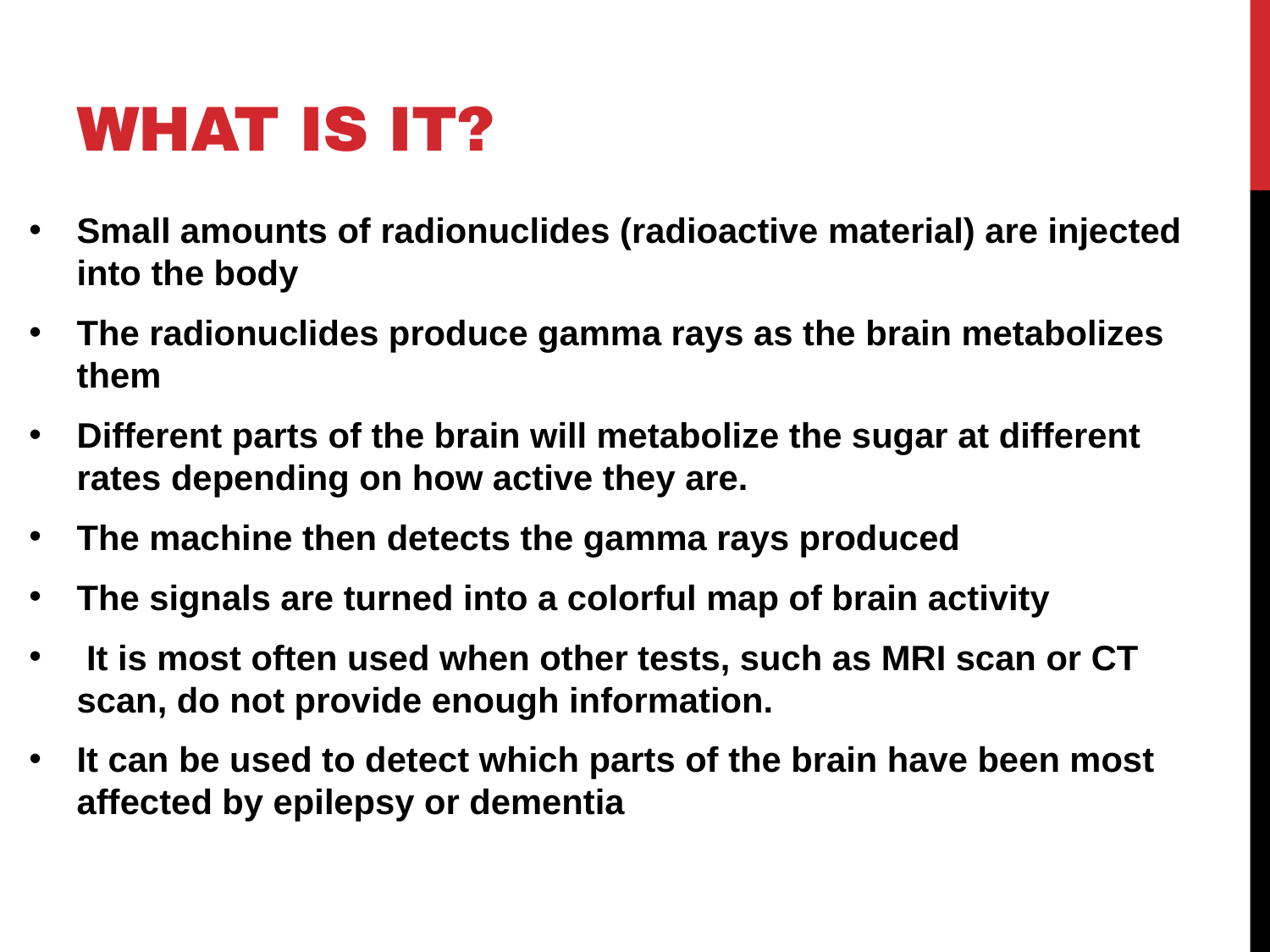

# What is it?
Small amounts of radionuclides (radioactive material) are injected into the body
The radionuclides produce gamma rays as the brain metabolizes them
Different parts of the brain will metabolize the sugar at different rates depending on how active they are.
The machine then detects the gamma rays produced
The signals are turned into a colorful map of brain activity
 It is most often used when other tests, such as MRI scan or CT scan, do not provide enough information.
It can be used to detect which parts of the brain have been most affected by epilepsy or dementia